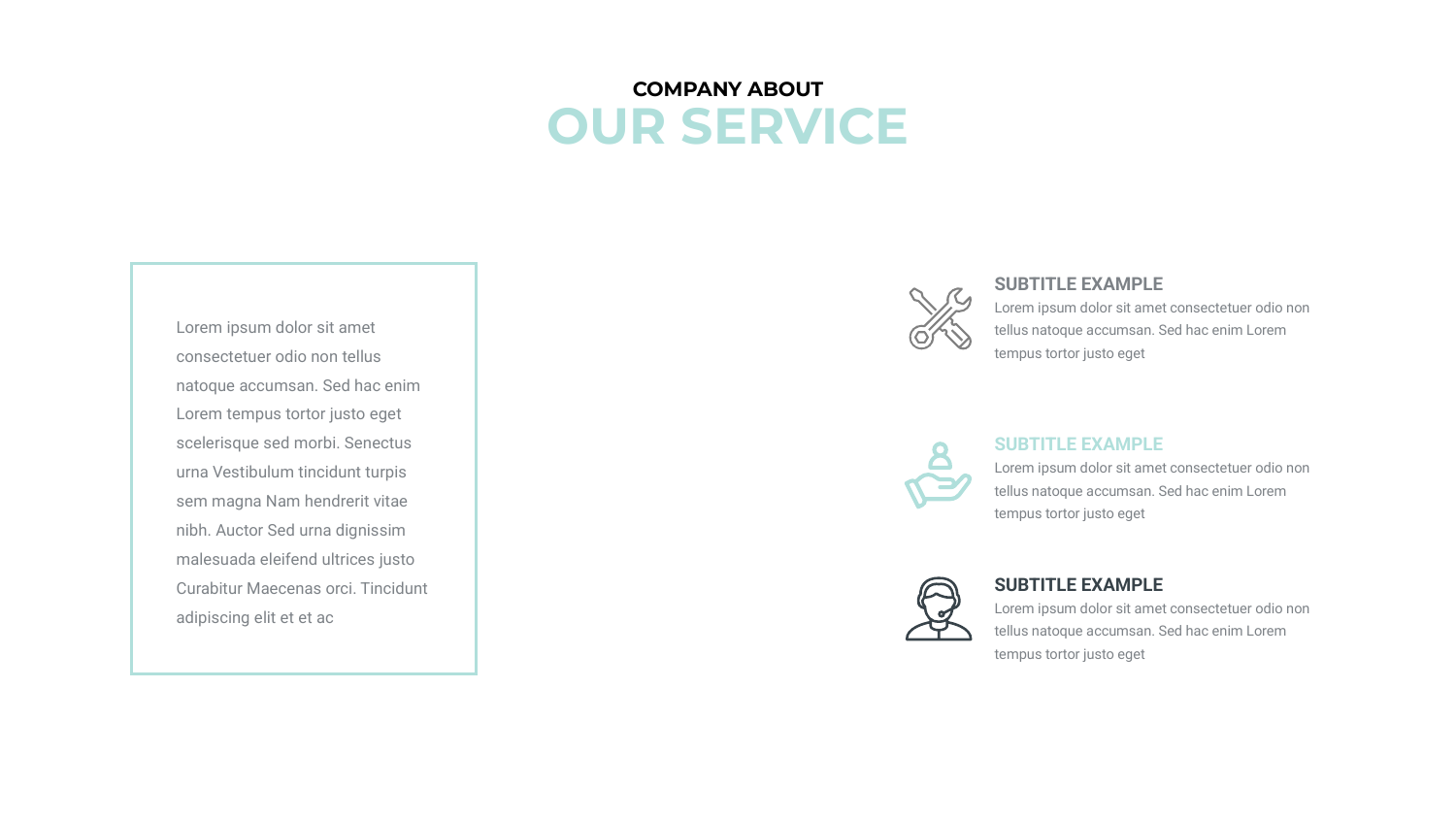

COMPANY ABOUT
OUR SERVICE

SUBTITLE EXAMPLE
Lorem ipsum dolor sit amet consectetuer odio non tellus natoque accumsan. Sed hac enim Lorem tempus tortor justo eget

Lorem ipsum dolor sit amet consectetuer odio non tellus natoque accumsan. Sed hac enim Lorem tempus tortor justo eget scelerisque sed morbi. Senectus urna Vestibulum tincidunt turpis sem magna Nam hendrerit vitae nibh. Auctor Sed urna dignissim malesuada eleifend ultrices justo Curabitur Maecenas orci. Tincidunt adipiscing elit et et ac
SUBTITLE EXAMPLE
Lorem ipsum dolor sit amet consectetuer odio non tellus natoque accumsan. Sed hac enim Lorem tempus tortor justo eget

SUBTITLE EXAMPLE
Lorem ipsum dolor sit amet consectetuer odio non tellus natoque accumsan. Sed hac enim Lorem tempus tortor justo eget